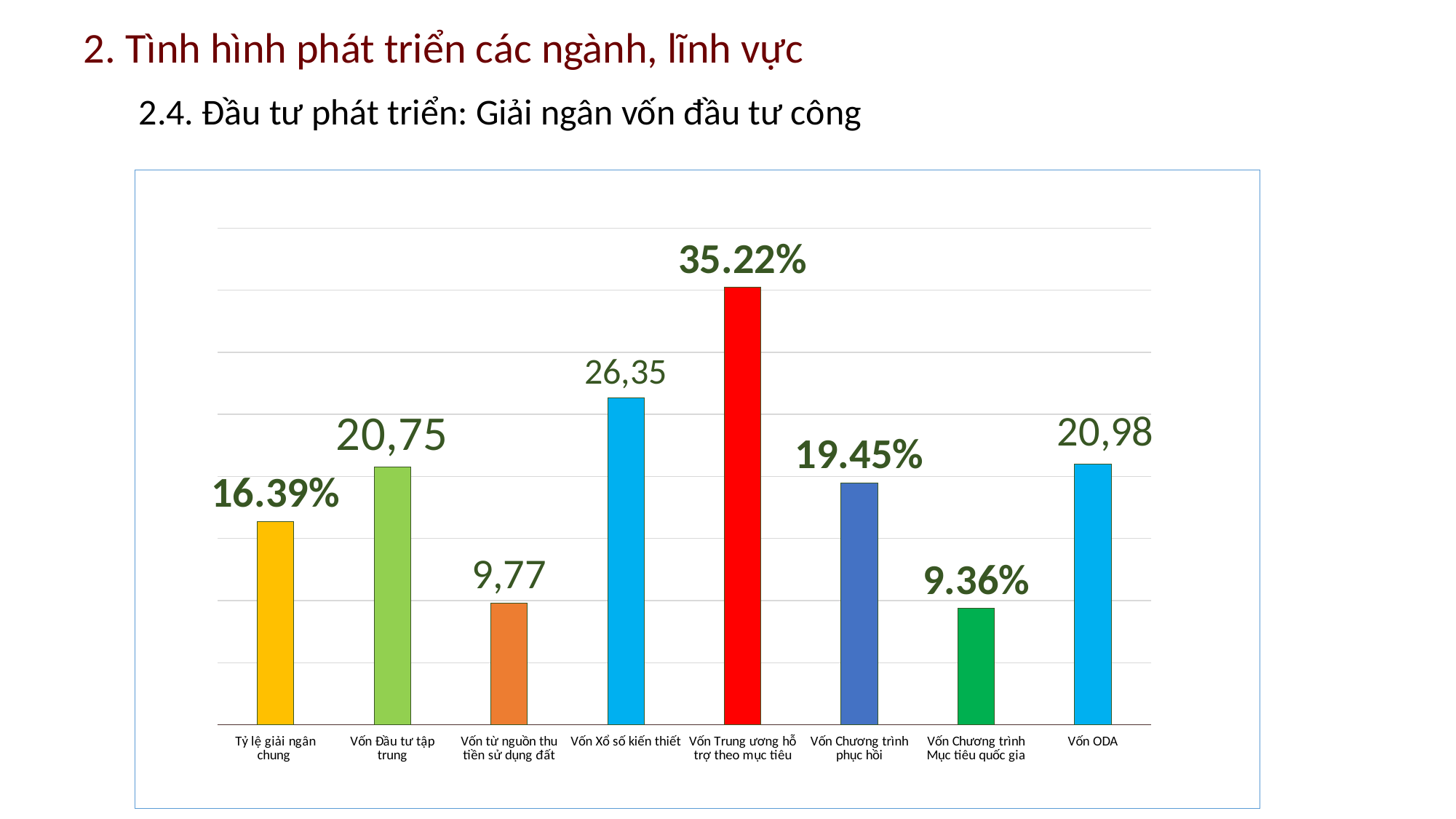

2. Tình hình phát triển các ngành, lĩnh vực
2.4. Đầu tư phát triển: Giải ngân vốn đầu tư công

### Chart

| Category | Tốc độ tăng trưởng |
|---|---|
| Tỷ lệ giải ngân chung  | 0.1639 |
| Vốn Đầu tư tập trung | 0.2075 |
| Vốn từ nguồn thu tiền sử dụng đất | 0.0977 |
| Vốn Xổ số kiến thiết | 0.2635 |
| Vốn Trung ương hỗ trợ theo mục tiêu | 0.3522 |
| Vốn Chương trình phục hồi | 0.1945 |
| Vốn Chương trình Mục tiêu quốc gia | 0.0936 |
| Vốn ODA | 0.2098 |